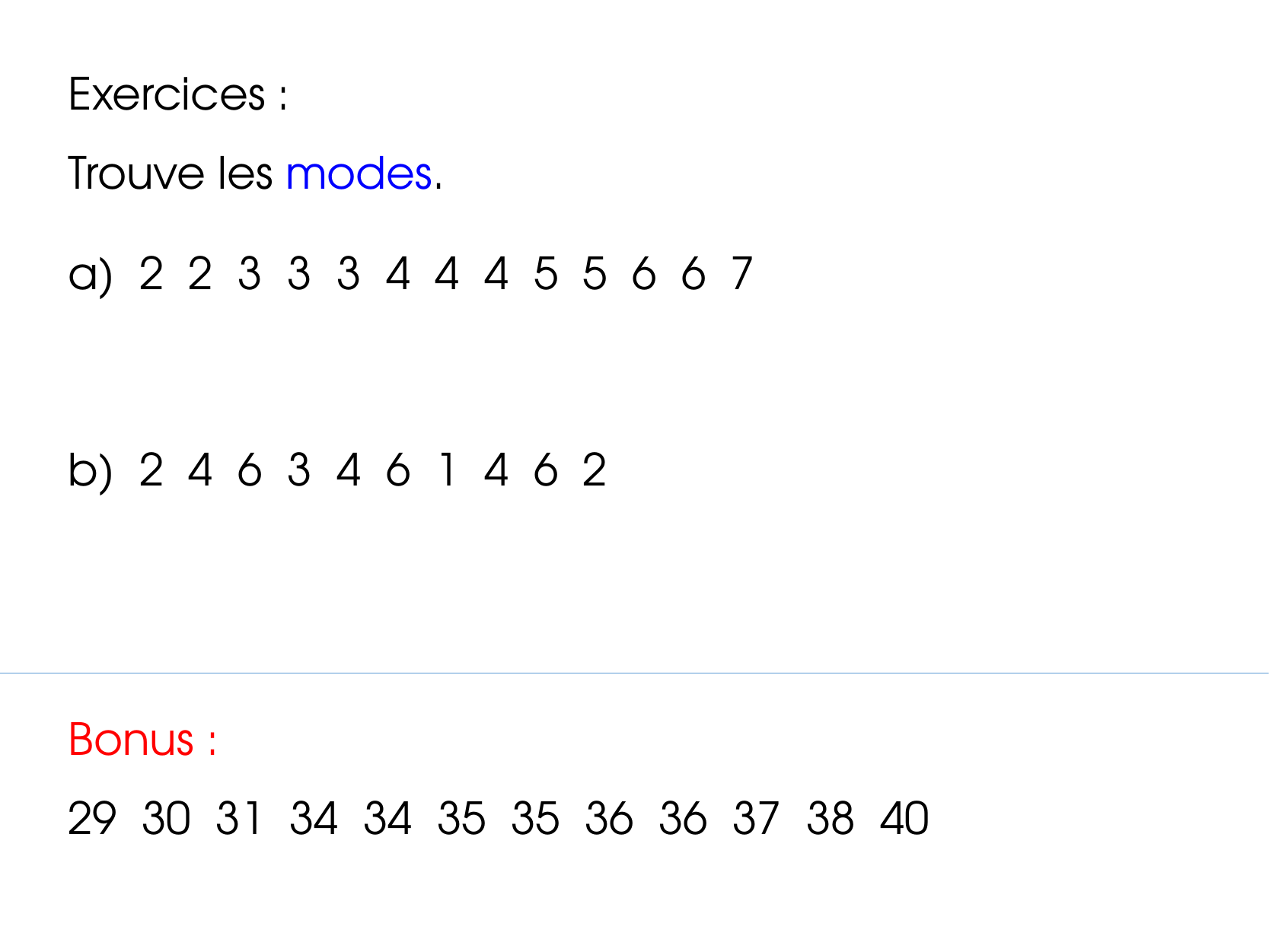

Exercices :
Trouve les modes.
a)  2  2  3  3  3  4  4  4  5  5  6  6  7
b)  2  4  6  3  4  6  1  4  6  2
Bonus :
29  30  31  34  34  35  35  36  36  37  38  40